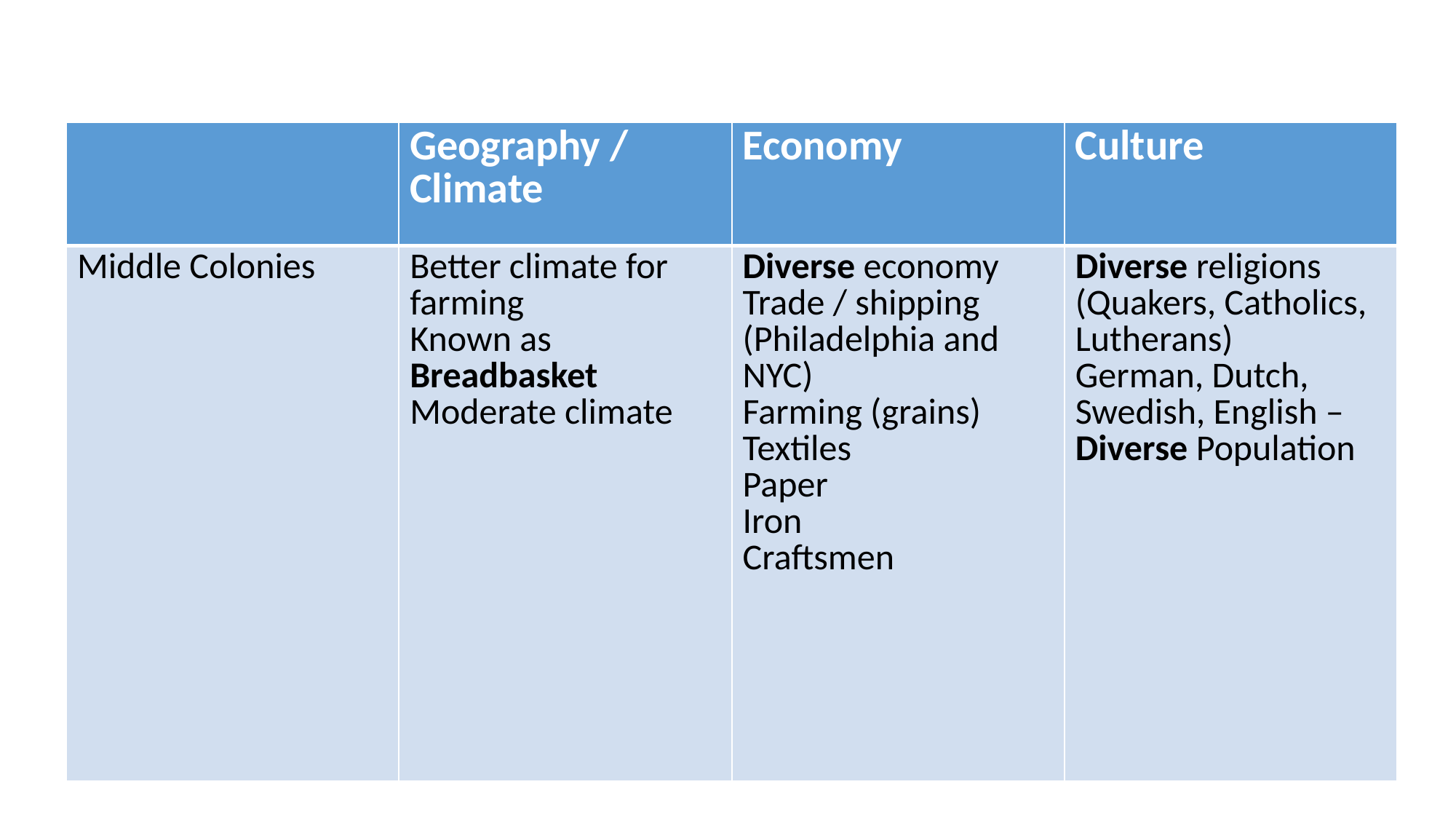

#
|  | Geography / Climate | Economy | Culture |
| --- | --- | --- | --- |
| Middle Colonies | Better climate for farming Known as Breadbasket Moderate climate | Diverse economy Trade / shipping (Philadelphia and NYC) Farming (grains) Textiles Paper Iron Craftsmen | Diverse religions (Quakers, Catholics, Lutherans) German, Dutch, Swedish, English – Diverse Population |